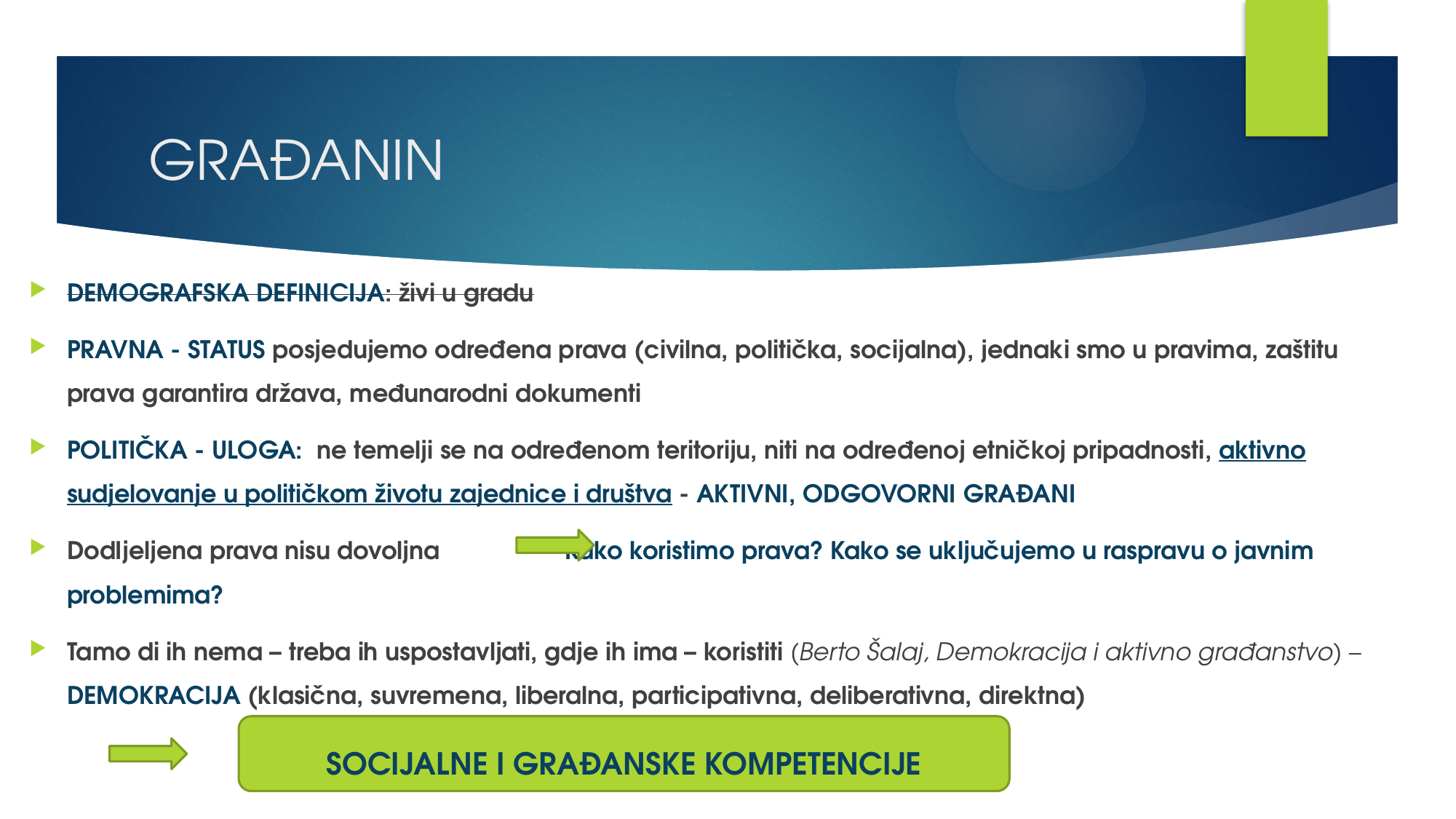

# GRAĐANIN
DEMOGRAFSKA DEFINICIJA: živi u gradu
PRAVNA - STATUS posjedujemo određena prava (civilna, politička, socijalna), jednaki smo u pravima, zaštitu prava garantira država, međunarodni dokumenti
POLITIČKA - ULOGA:  ne temelji se na određenom teritoriju, niti na određenoj etničkoj pripadnosti, aktivno sudjelovanje u političkom životu zajednice i društva - AKTIVNI, ODGOVORNI GRAĐANI
DodIjeljena prava nisu dovoljna                  Kako koristimo prava? Kako se uključujemo u raspravu o javnim problemima?
Tamo di ih nema – treba ih uspostavljati, gdje ih ima – koristiti (Berto Šalaj, Demokracija i aktivno građanstvo) – DEMOKRACIJA (klasična, suvremena, liberalna, participativna, deliberativna, direktna)

SOCIJALNE I GRAĐANSKE KOMPETENCIJE